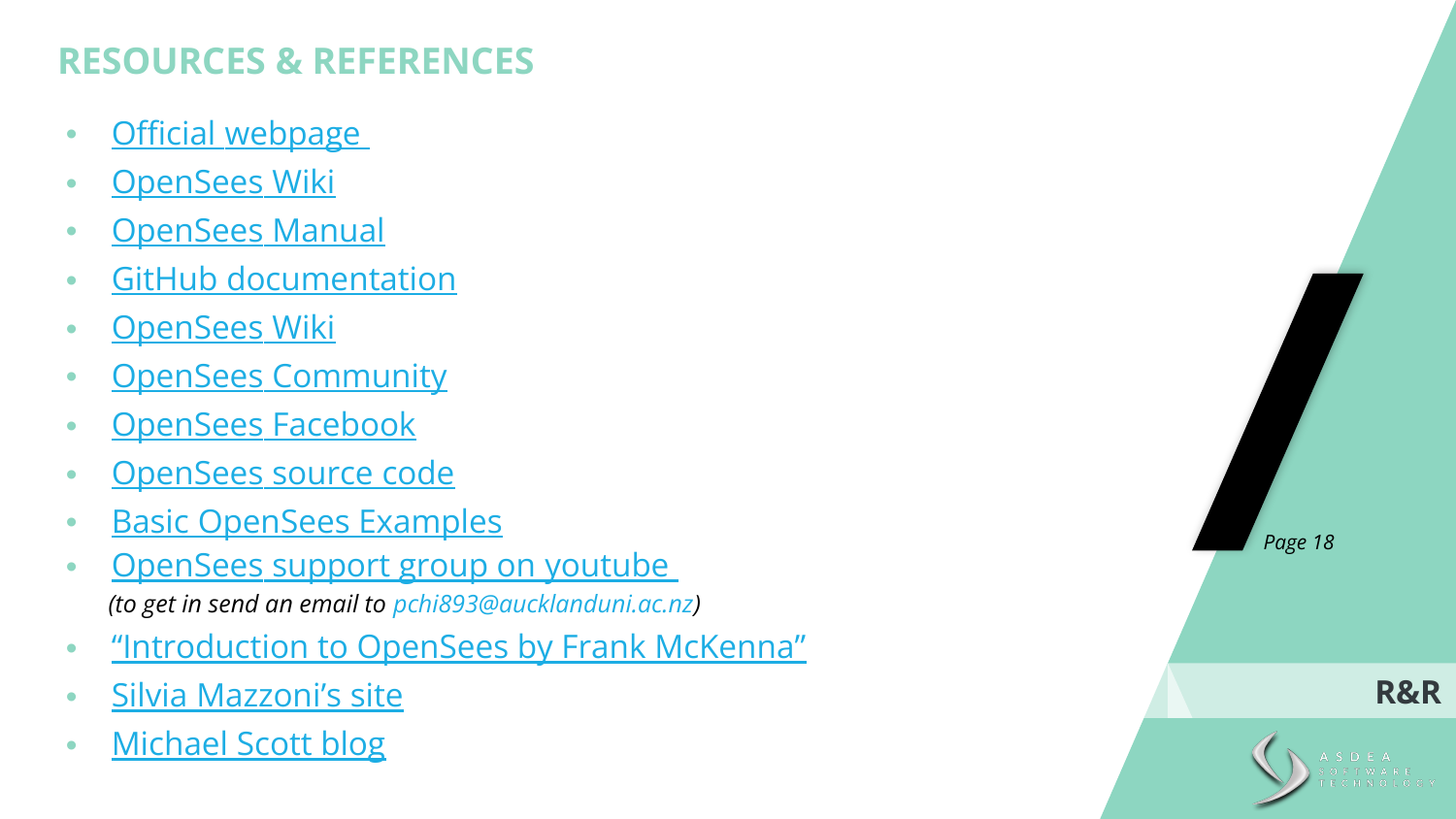

RESOURCES & REFERENCES
Official webpage
OpenSees Wiki
OpenSees Manual
GitHub documentation
OpenSees Wiki
OpenSees Community
OpenSees Facebook
OpenSees source code
Basic OpenSees Examples
OpenSees support group on youtube
(to get in send an email to pchi893@aucklanduni.ac.nz)
“Introduction to OpenSees by Frank McKenna”
Silvia Mazzoni’s site
Michael Scott blog

Page 18

R&R